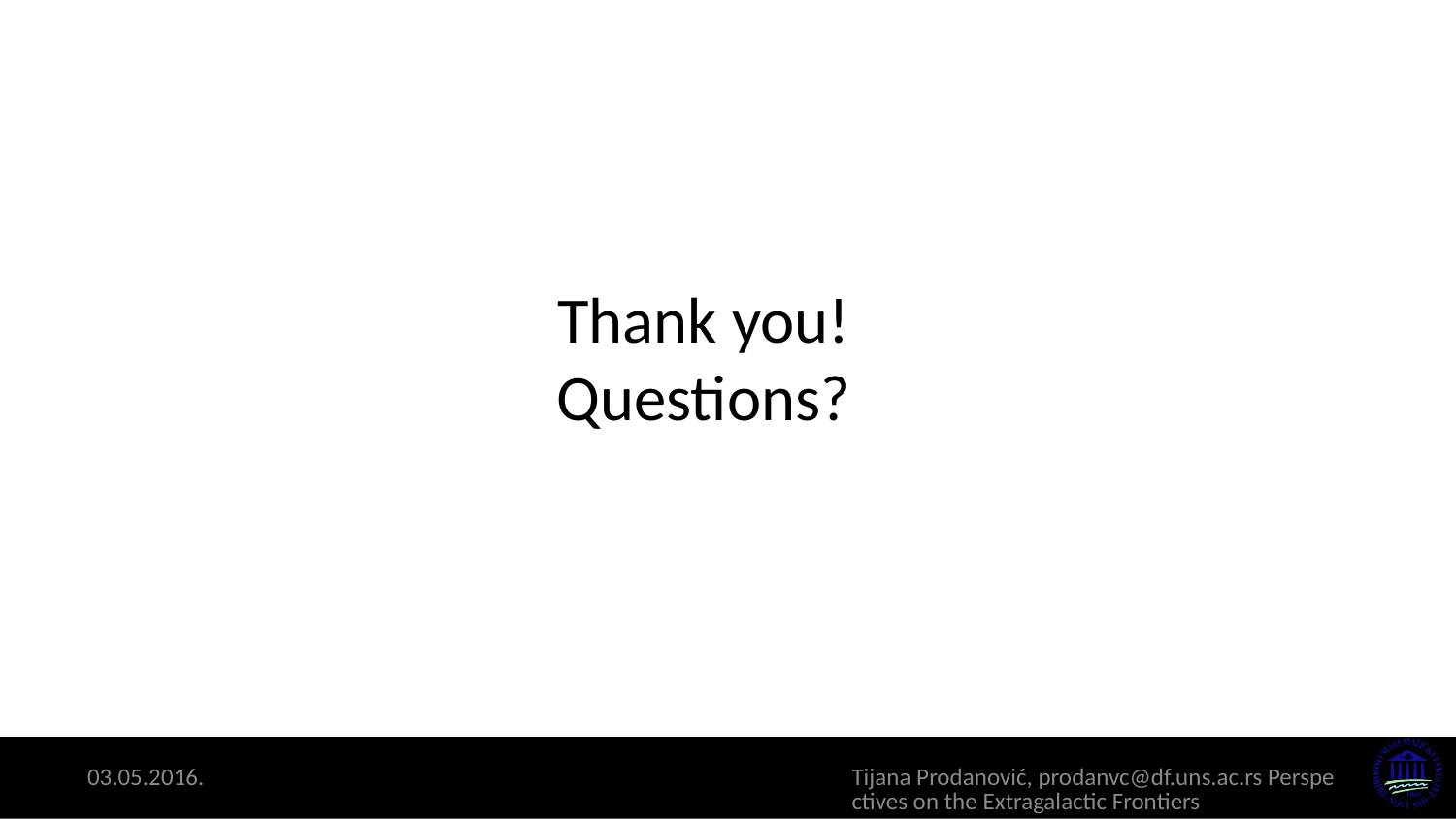

# Thank you! Questions?
03.05.2016.
Tijana Prodanović, prodanvc@df.uns.ac.rs Perspectives on the Extragalactic Frontiers